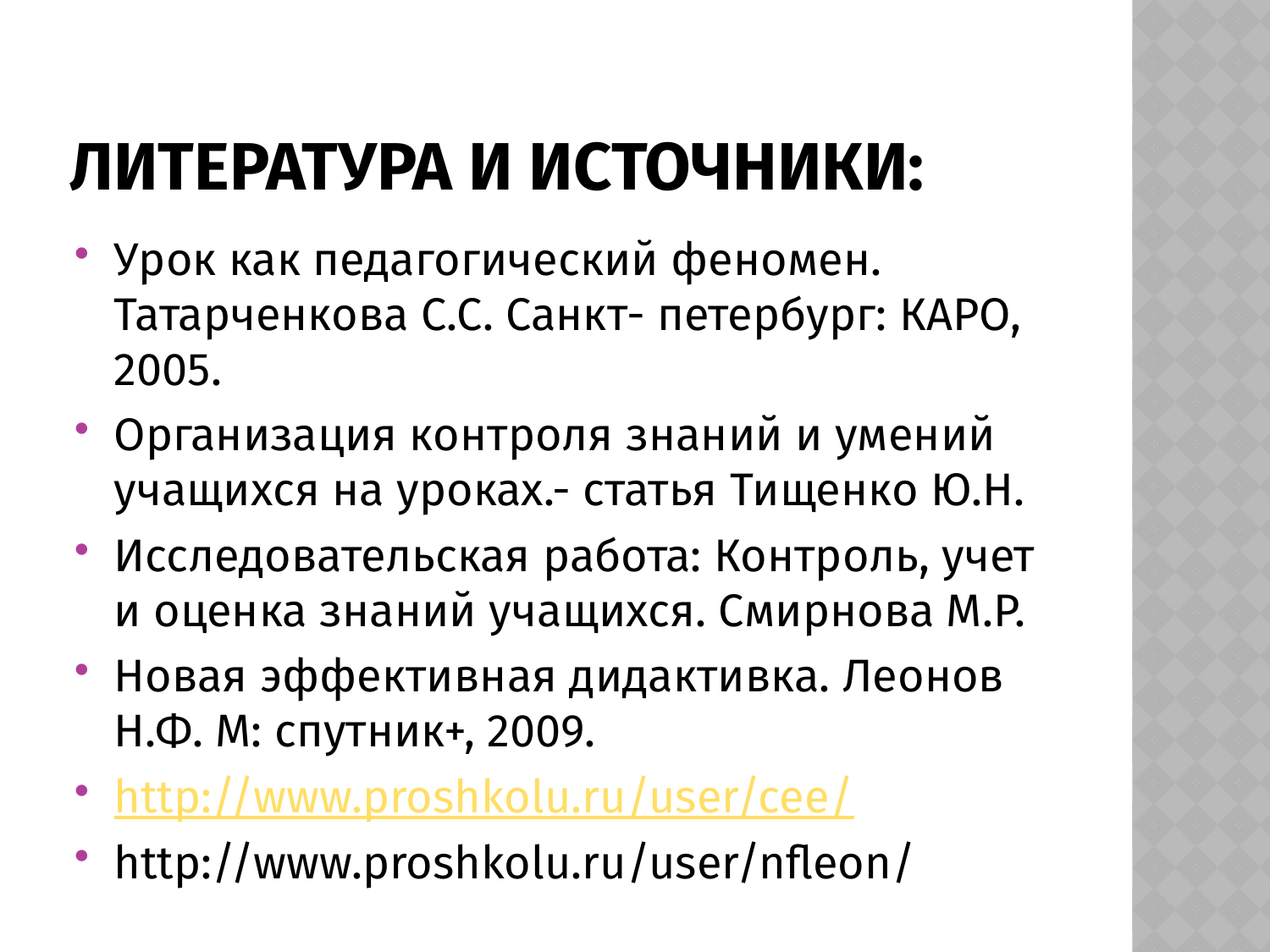

# Литература и источники:
Урок как педагогический феномен. Татарченкова С.С. Санкт- петербург: КАРО, 2005.
Организация контроля знаний и умений учащихся на уроках.- статья Тищенко Ю.Н.
Исследовательская работа: Контроль, учет и оценка знаний учащихся. Смирнова М.Р.
Новая эффективная дидактивка. Леонов Н.Ф. М: спутник+, 2009.
http://www.proshkolu.ru/user/cee/
http://www.proshkolu.ru/user/nfleon/